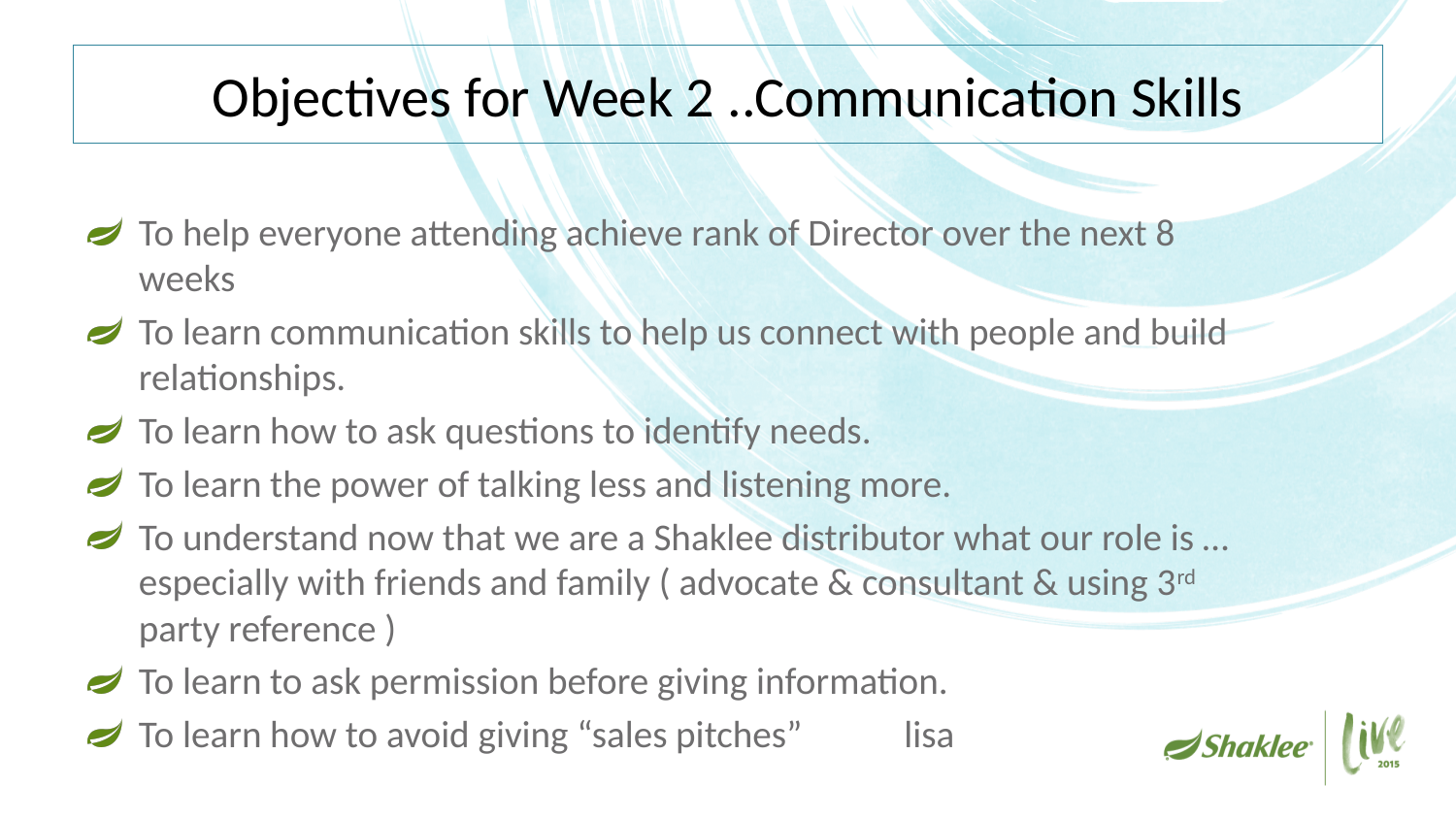

# Objectives for Week 2 ..Communication Skills
To help everyone attending achieve rank of Director over the next 8 weeks
To learn communication skills to help us connect with people and build relationships.
To learn how to ask questions to identify needs.
To learn the power of talking less and listening more.
To understand now that we are a Shaklee distributor what our role is … especially with friends and family ( advocate & consultant & using 3rd party reference )
To learn to ask permission before giving information.
To learn how to avoid giving “sales pitches”            lisa